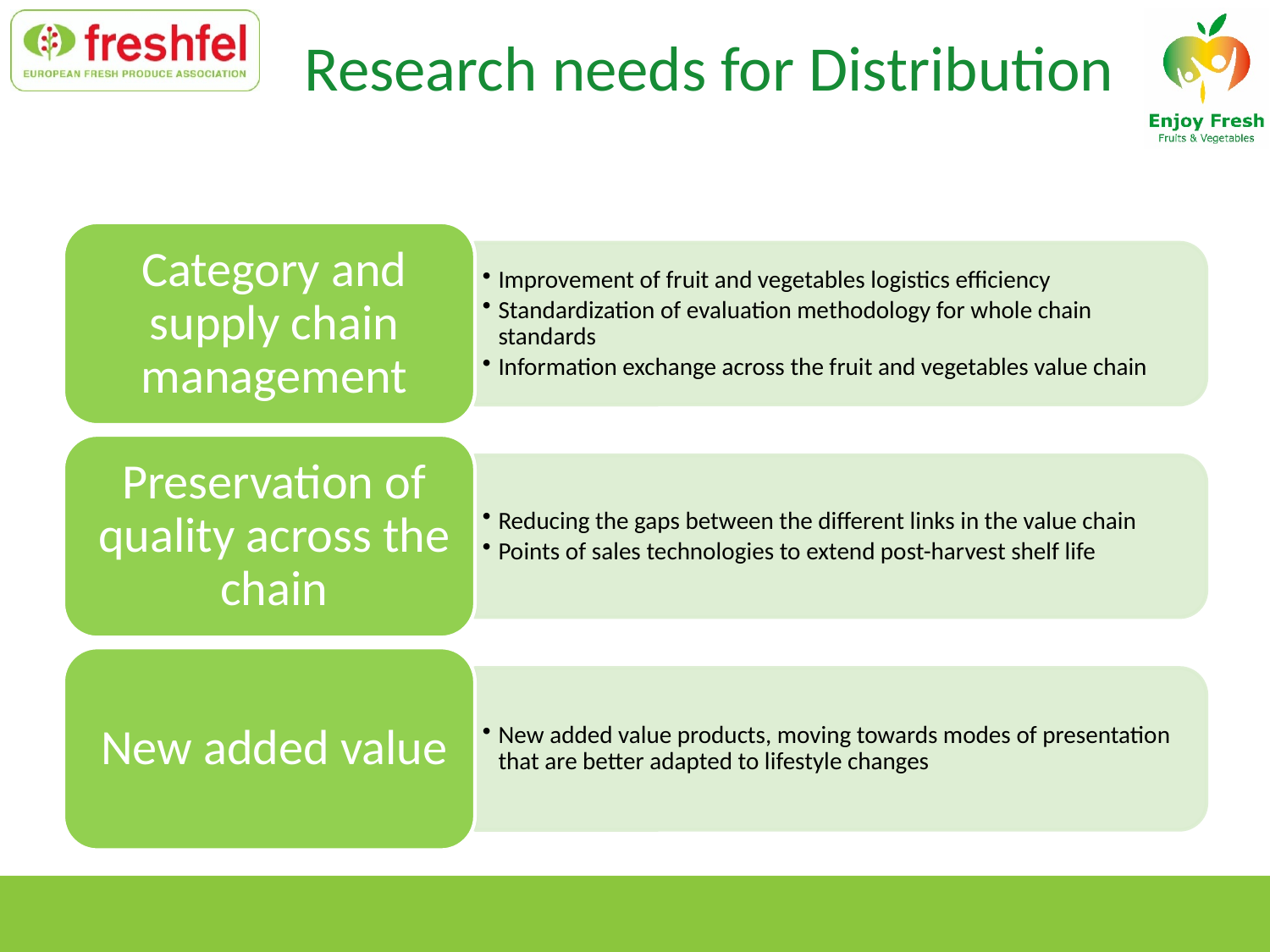

# Research needs for Distribution
Improvement of fruit and vegetables logistics efficiency
Standardization of evaluation methodology for whole chain standards
Information exchange across the fruit and vegetables value chain
Category and supply chain management
Reducing the gaps between the different links in the value chain
Points of sales technologies to extend post-harvest shelf life
Preservation of quality across the chain
New added value products, moving towards modes of presentation that are better adapted to lifestyle changes
New added value